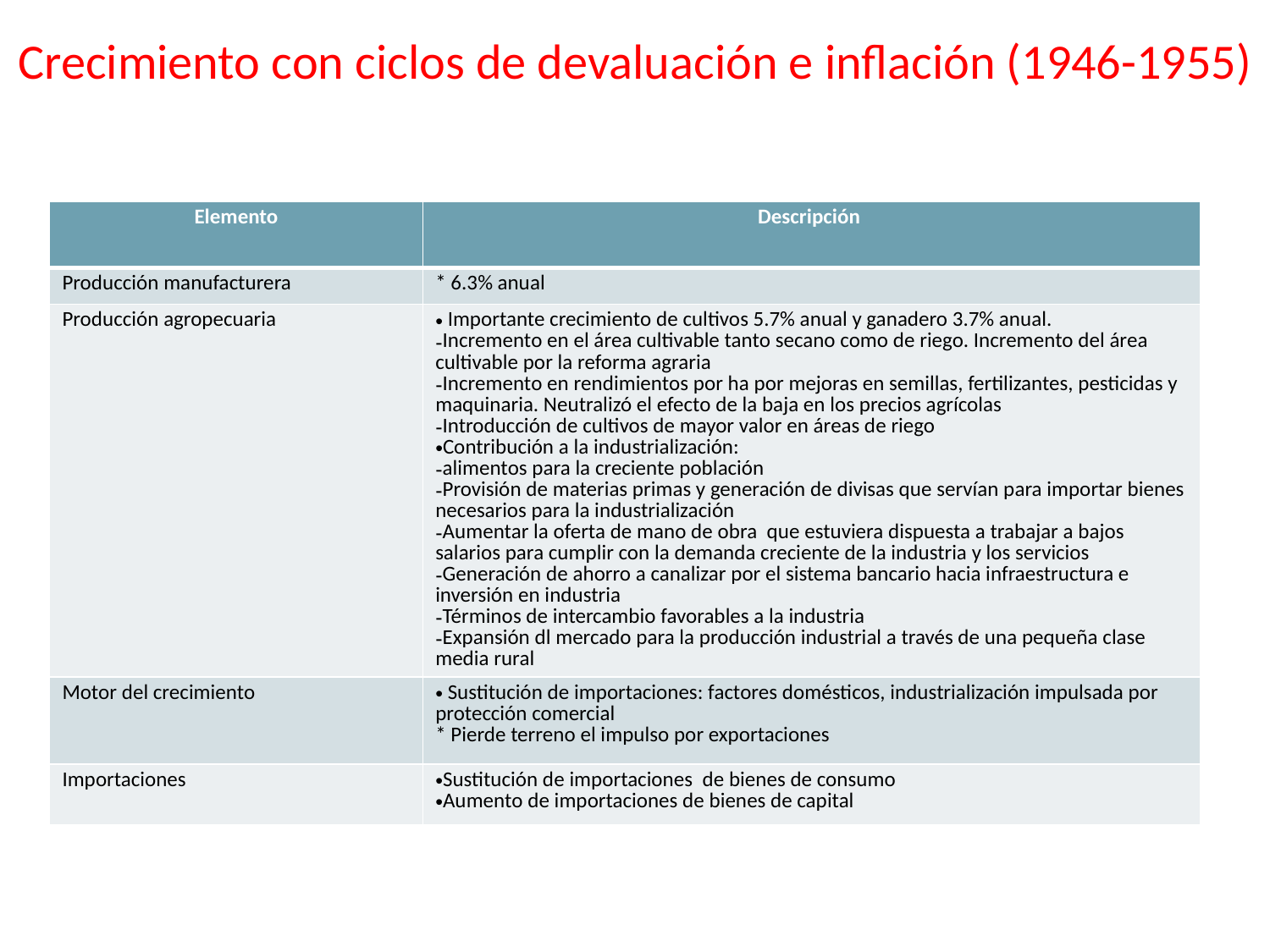

# Crecimiento con ciclos de devaluación e inflación (1946-1955)
| Elemento | Descripción |
| --- | --- |
| Producción manufacturera | \* 6.3% anual |
| Producción agropecuaria | Importante crecimiento de cultivos 5.7% anual y ganadero 3.7% anual. Incremento en el área cultivable tanto secano como de riego. Incremento del área cultivable por la reforma agraria Incremento en rendimientos por ha por mejoras en semillas, fertilizantes, pesticidas y maquinaria. Neutralizó el efecto de la baja en los precios agrícolas Introducción de cultivos de mayor valor en áreas de riego Contribución a la industrialización: alimentos para la creciente población Provisión de materias primas y generación de divisas que servían para importar bienes necesarios para la industrialización Aumentar la oferta de mano de obra que estuviera dispuesta a trabajar a bajos salarios para cumplir con la demanda creciente de la industria y los servicios Generación de ahorro a canalizar por el sistema bancario hacia infraestructura e inversión en industria Términos de intercambio favorables a la industria Expansión dl mercado para la producción industrial a través de una pequeña clase media rural |
| Motor del crecimiento | Sustitución de importaciones: factores domésticos, industrialización impulsada por protección comercial \* Pierde terreno el impulso por exportaciones |
| Importaciones | Sustitución de importaciones de bienes de consumo Aumento de importaciones de bienes de capital |